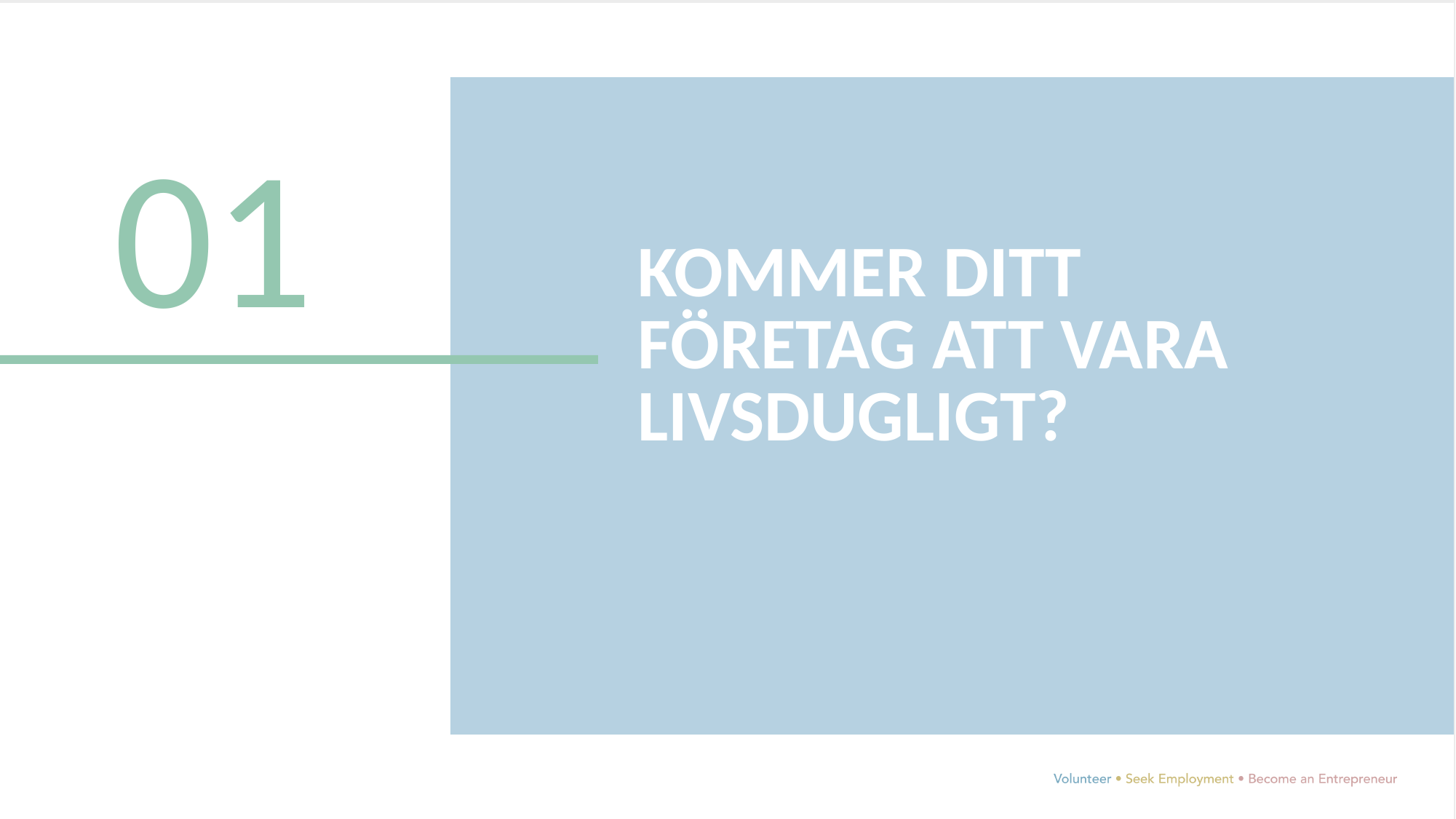

01
KOMMER DITT FÖRETAG ATT VARA LIVSDUGLIGT?